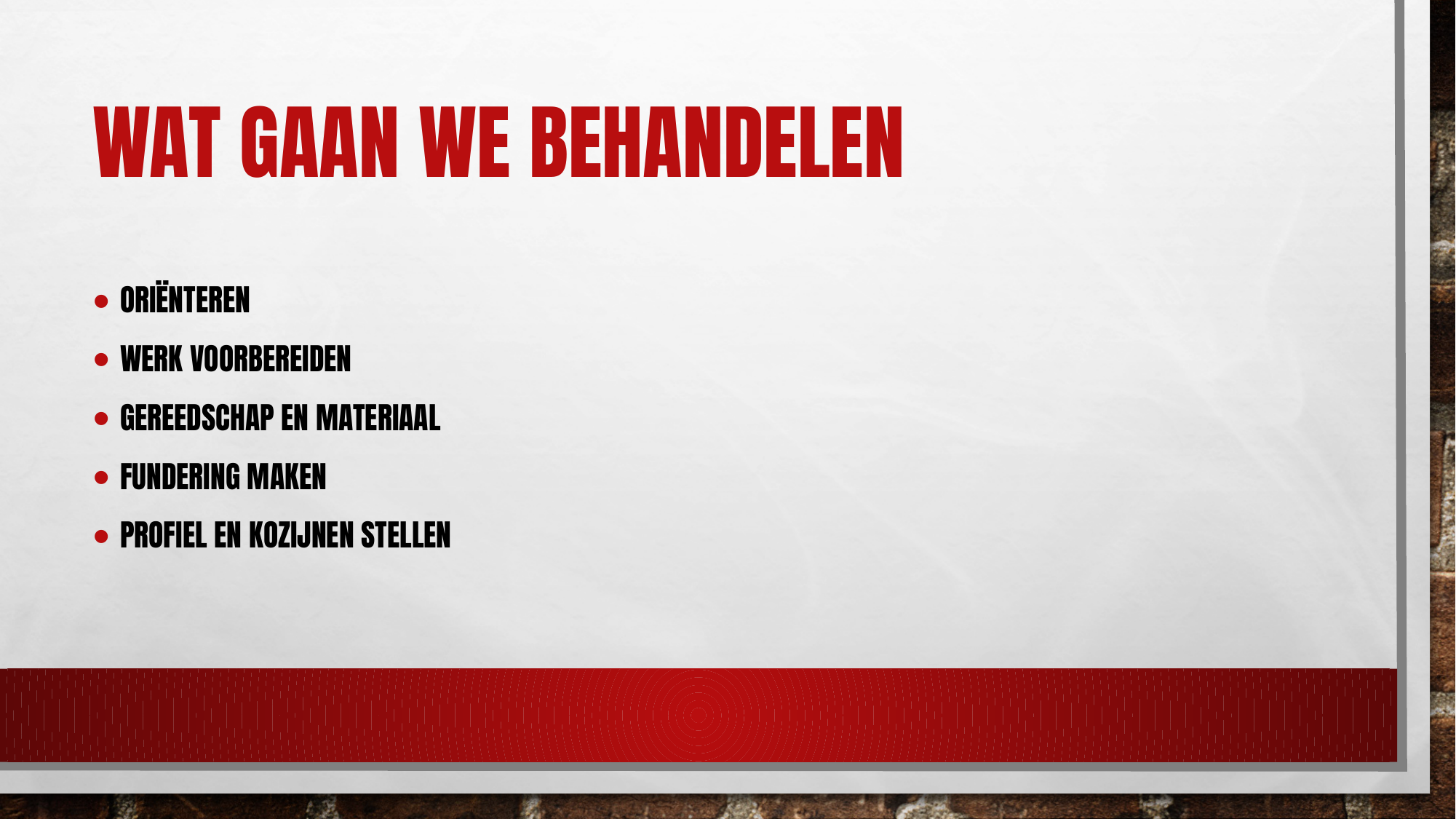

# Wat gaan we behandelen
Oriënteren
Werk voorbereiden
Gereedschap en materiaal
Fundering maken
Profiel en kozijnen stellen